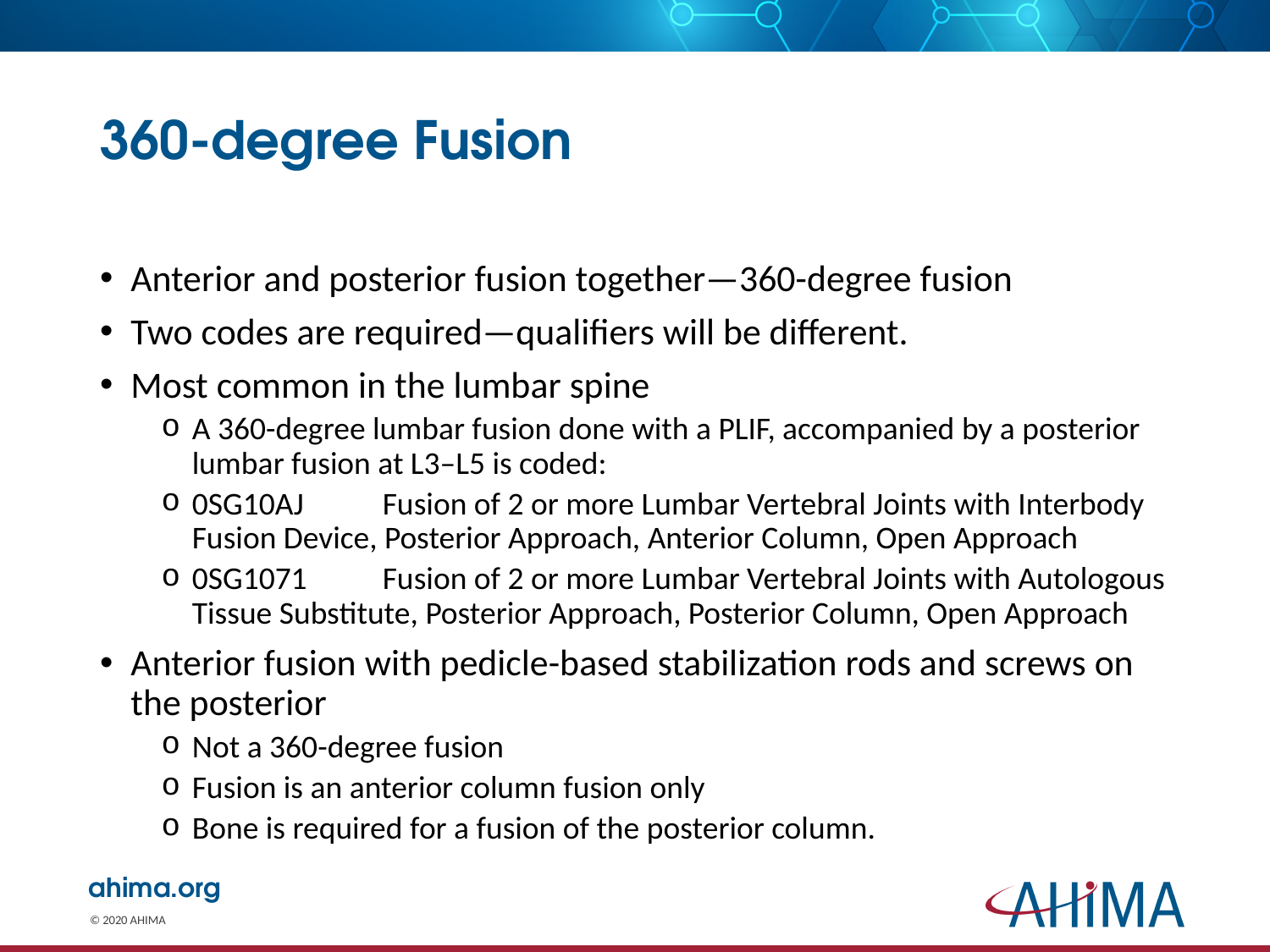

# 360-degree Fusion
Anterior and posterior fusion together—360-degree fusion
Two codes are required—qualifiers will be different.
Most common in the lumbar spine
A 360-degree lumbar fusion done with a PLIF, accompanied by a posterior lumbar fusion at L3–L5 is coded:
0SG10AJ	Fusion of 2 or more Lumbar Vertebral Joints with Interbody Fusion Device, Posterior Approach, Anterior Column, Open Approach
0SG1071	Fusion of 2 or more Lumbar Vertebral Joints with Autologous Tissue Substitute, Posterior Approach, Posterior Column, Open Approach
Anterior fusion with pedicle-based stabilization rods and screws on the posterior
Not a 360-degree fusion
Fusion is an anterior column fusion only
Bone is required for a fusion of the posterior column.